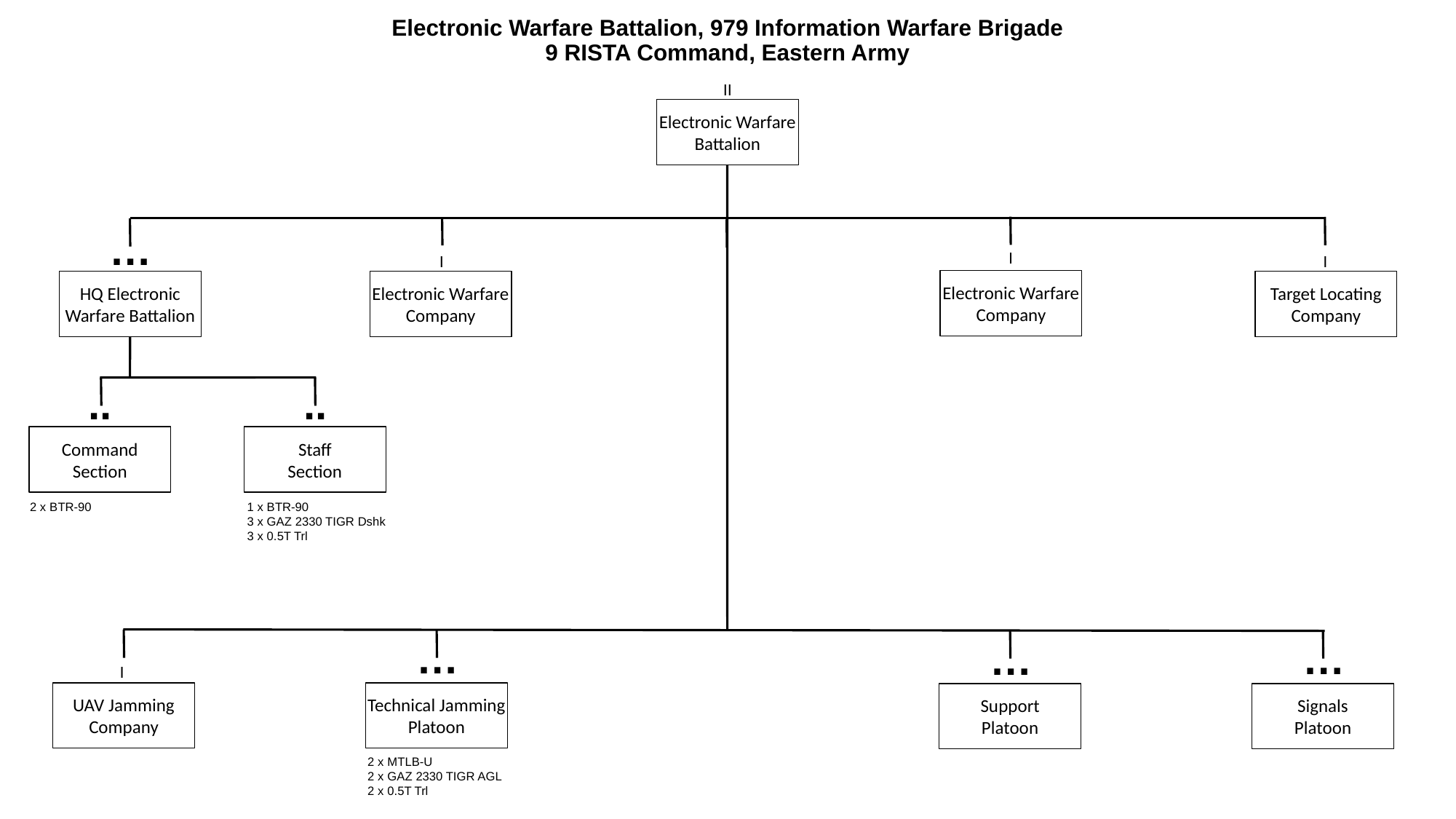

# Electronic Warfare Battalion, 979 Information Warfare Brigade 9 RISTA Command, Eastern Army
II
Electronic Warfare Battalion
…
I
I
I
Electronic Warfare Company
Electronic Warfare Company
Target Locating Company
HQ Electronic Warfare Battalion
..
..
Command
Section
Staff
Section
2 x BTR-90
1 x BTR-90
3 x GAZ 2330 TIGR Dshk
3 x 0.5T Trl
…
…
…
I
UAV Jamming Company
Technical Jamming
Platoon
Support
Platoon
Signals
Platoon
2 x MTLB-U
2 x GAZ 2330 TIGR AGL
2 x 0.5T Trl